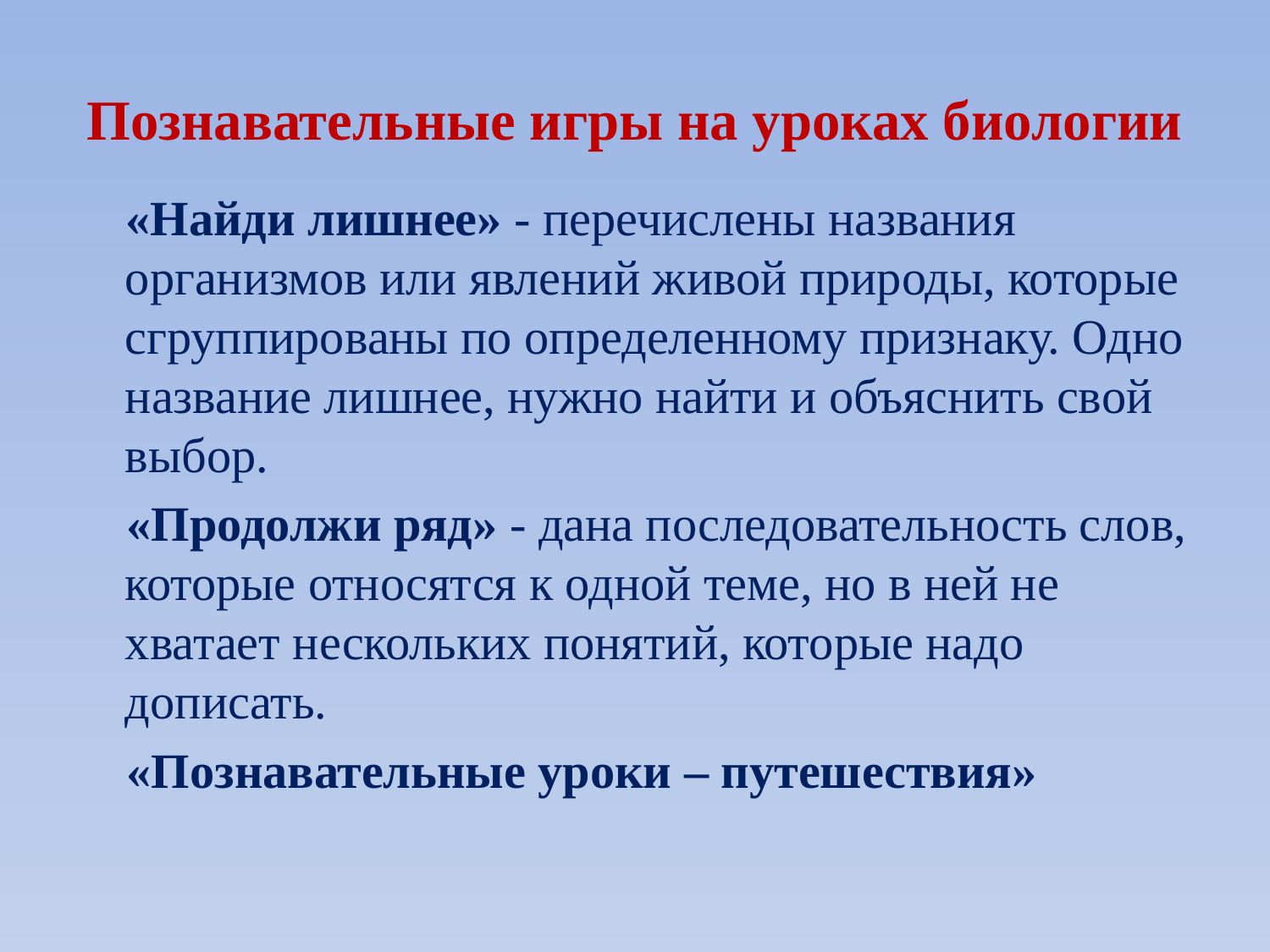

# Познавательные игры на уроках биологии
    «Найди лишнее» - перечислены названия организмов или явлений живой природы, которые сгруппированы по определенному признаку. Одно название лишнее, нужно найти и объяснить свой выбор.
    «Продолжи ряд» - дана последовательность слов, которые относятся к одной теме, но в ней не хватает нескольких понятий, которые надо дописать.
    «Познавательные уроки – путешествия»